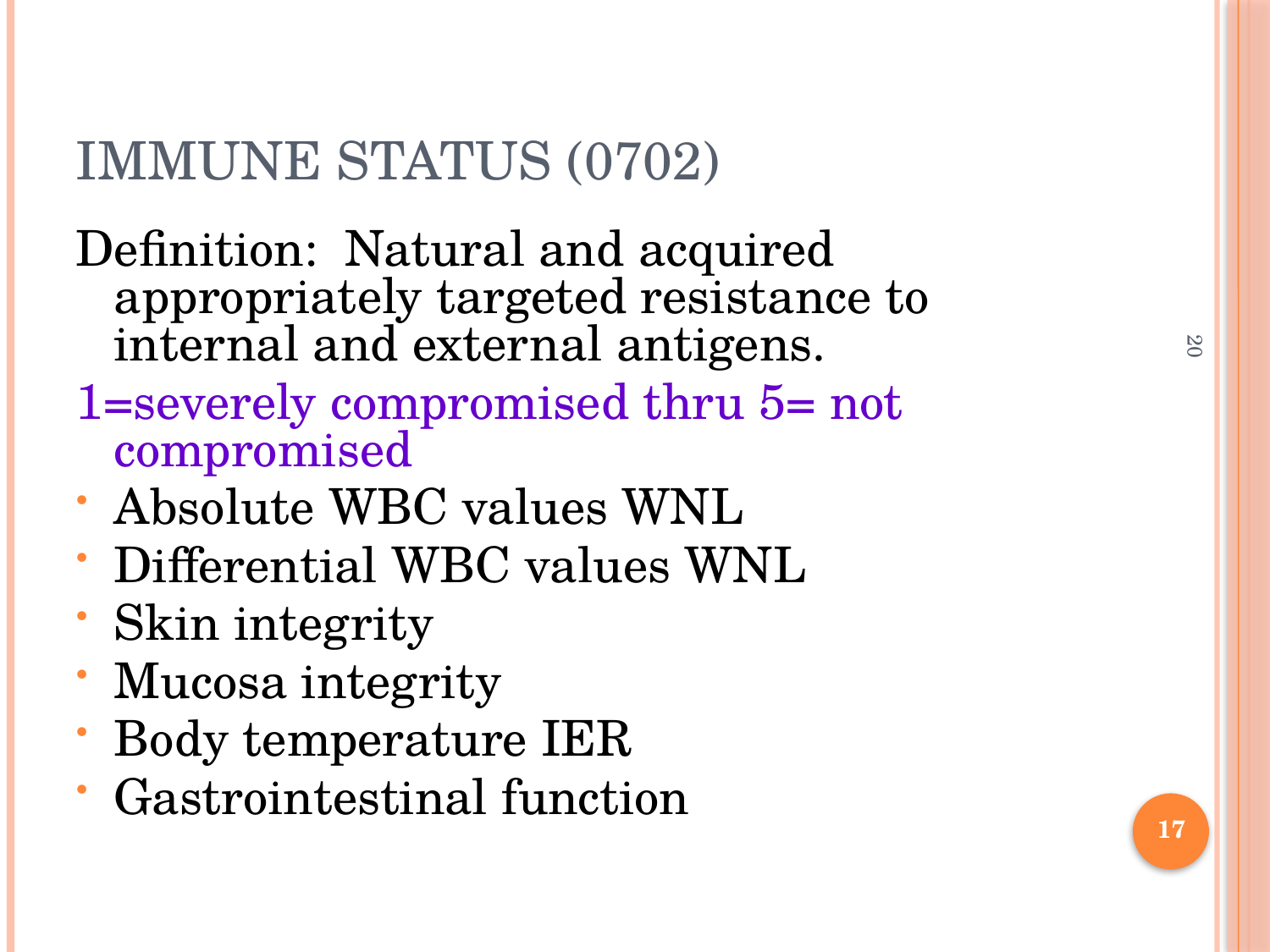

# Immune Status (0702)
Definition:  Natural and acquired appropriately targeted resistance to internal and external antigens.
1=severely compromised thru 5= not compromised
Absolute WBC values WNL
Differential WBC values WNL
Skin integrity
Mucosa integrity
Body temperature IER
Gastrointestinal function

20
17